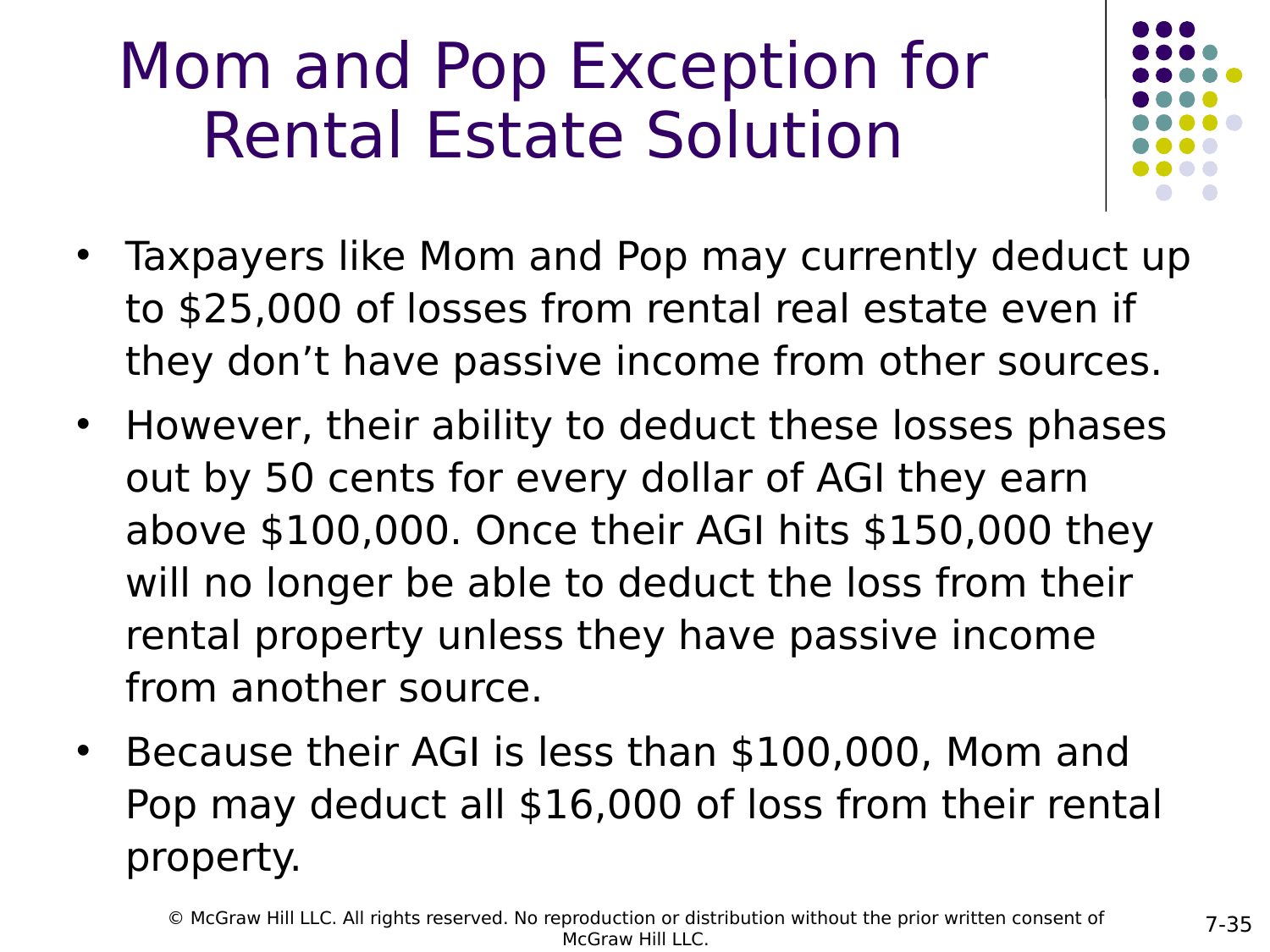

# Mom and Pop Exception for Rental Estate Solution
Taxpayers like Mom and Pop may currently deduct up to $25,000 of losses from rental real estate even if they don’t have passive income from other sources.
However, their ability to deduct these losses phases out by 50 cents for every dollar of AGI they earn above $100,000. Once their AGI hits $150,000 they will no longer be able to deduct the loss from their rental property unless they have passive income from another source.
Because their AGI is less than $100,000, Mom and Pop may deduct all $16,000 of loss from their rental property.
7-35